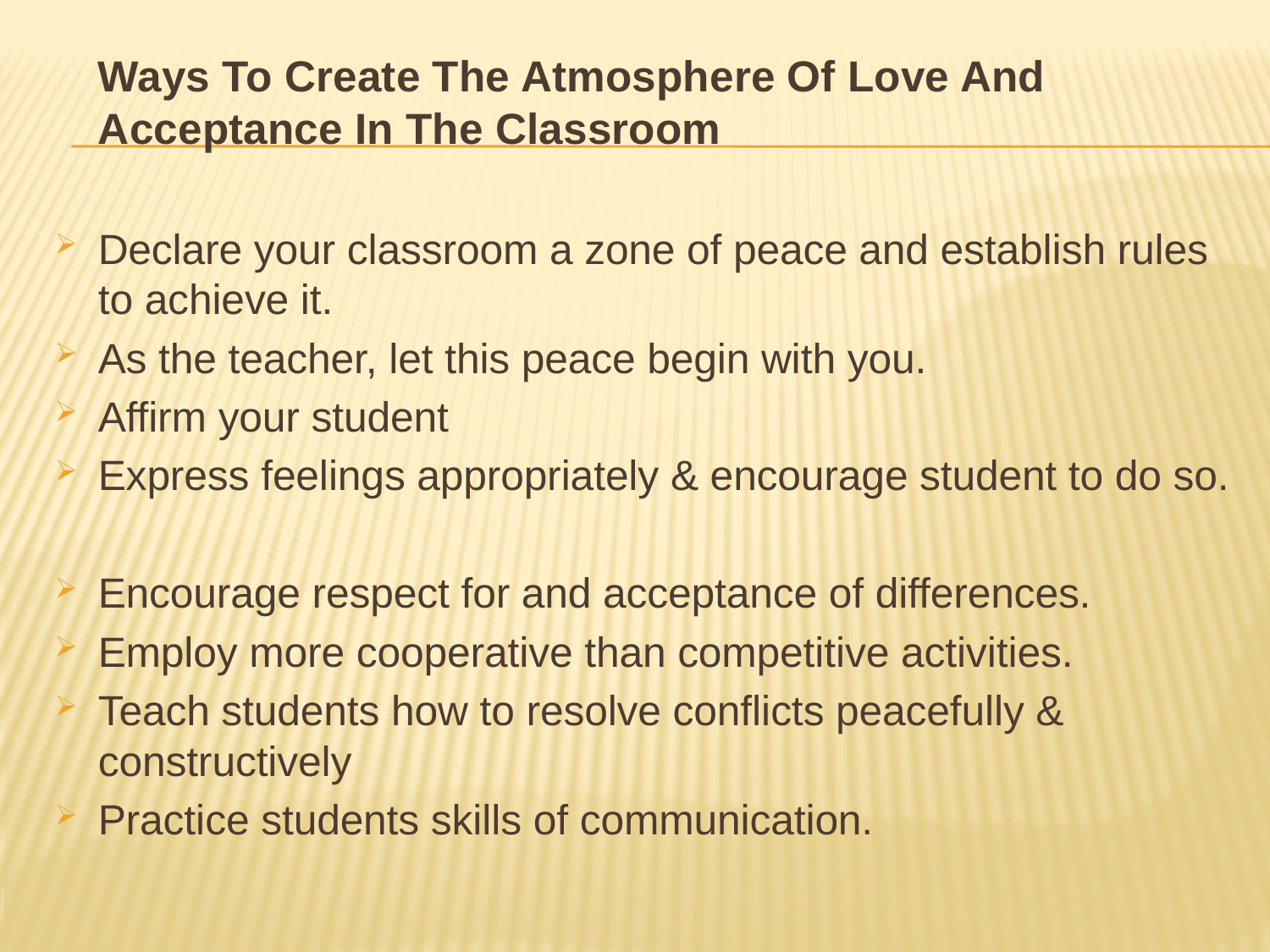

Ways To Create The Atmosphere Of Love And Acceptance In The Classroom

Declare your classroom a zone of peace and establish rules to achieve it.
As the teacher, let this peace begin with you.
Affirm your student
Express feelings appropriately & encourage student to do so.

Encourage respect for and acceptance of differences.
Employ more cooperative than competitive activities.
Teach students how to resolve conflicts peacefully & constructively
Practice students skills of communication.